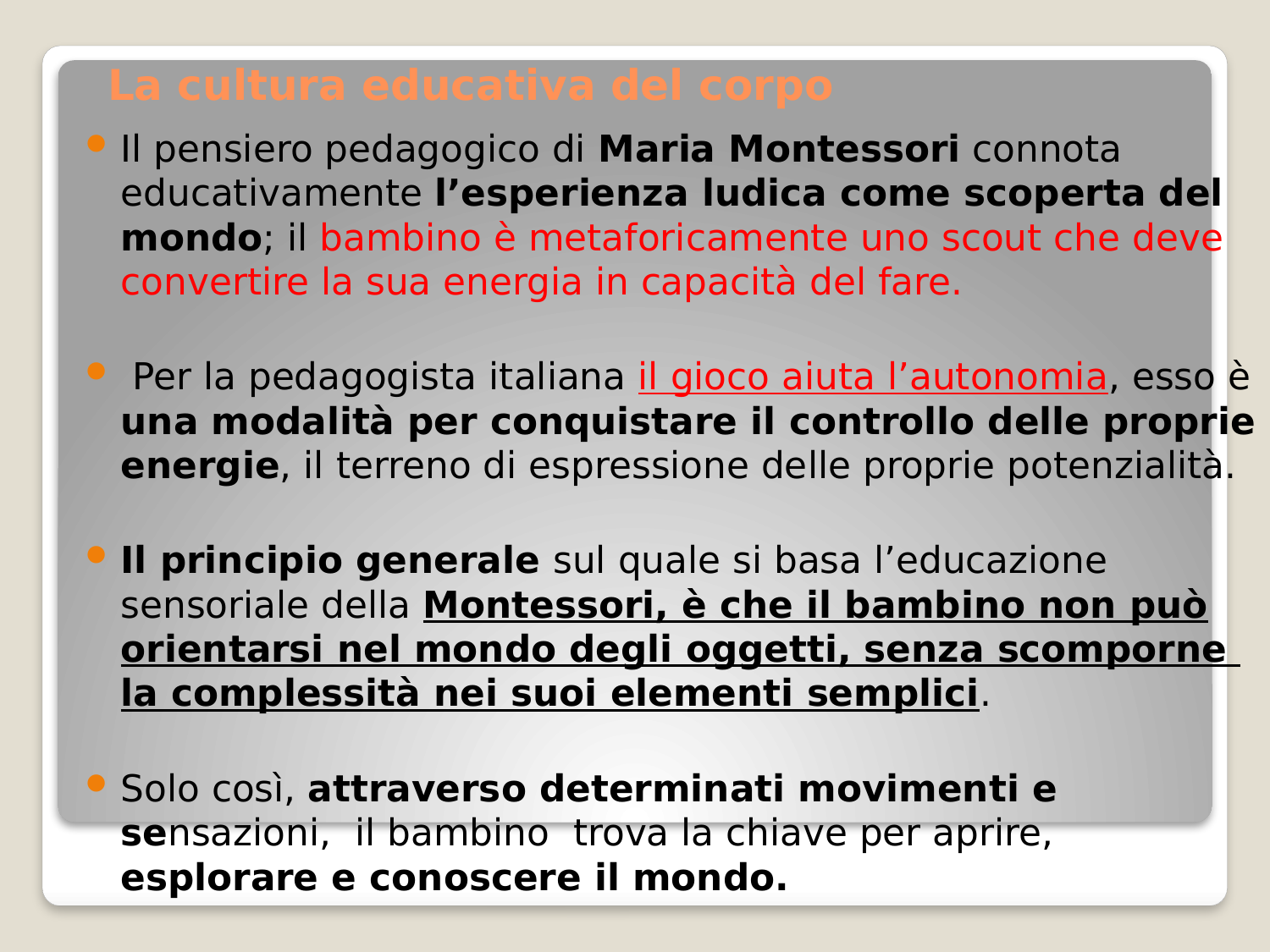

# La cultura educativa del corpo
Il pensiero pedagogico di Maria Montessori connota educativamente l’esperienza ludica come scoperta del mondo; il bambino è metaforicamente uno scout che deve convertire la sua energia in capacità del fare.

 Per la pedagogista italiana il gioco aiuta l’autonomia, esso è una modalità per conquistare il controllo delle proprie energie, il terreno di espressione delle proprie potenzialità.

Il principio generale sul quale si basa l’educazione sensoriale della Montessori, è che il bambino non può orientarsi nel mondo degli oggetti, senza scomporne  la complessità nei suoi elementi semplici.

Solo così, attraverso determinati movimenti e sensazioni,  il bambino  trova la chiave per aprire, esplorare e conoscere il mondo.